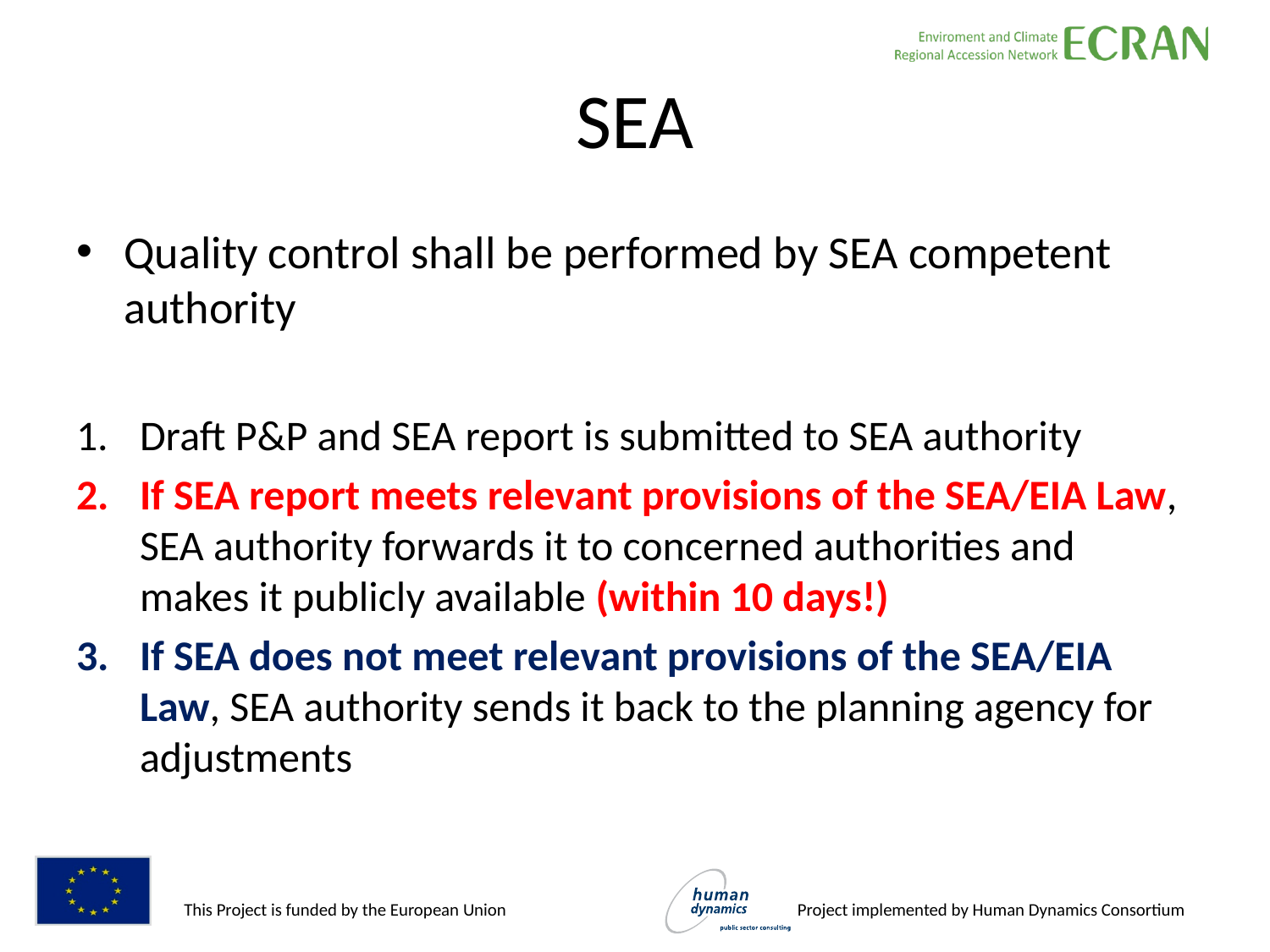

# SEA
Quality control shall be performed by SEA competent authority

Draft P&P and SEA report is submitted to SEA authority
If SEA report meets relevant provisions of the SEA/EIA Law, SEA authority forwards it to concerned authorities and makes it publicly available (within 10 days!)
If SEA does not meet relevant provisions of the SEA/EIA Law, SEA authority sends it back to the planning agency for adjustments